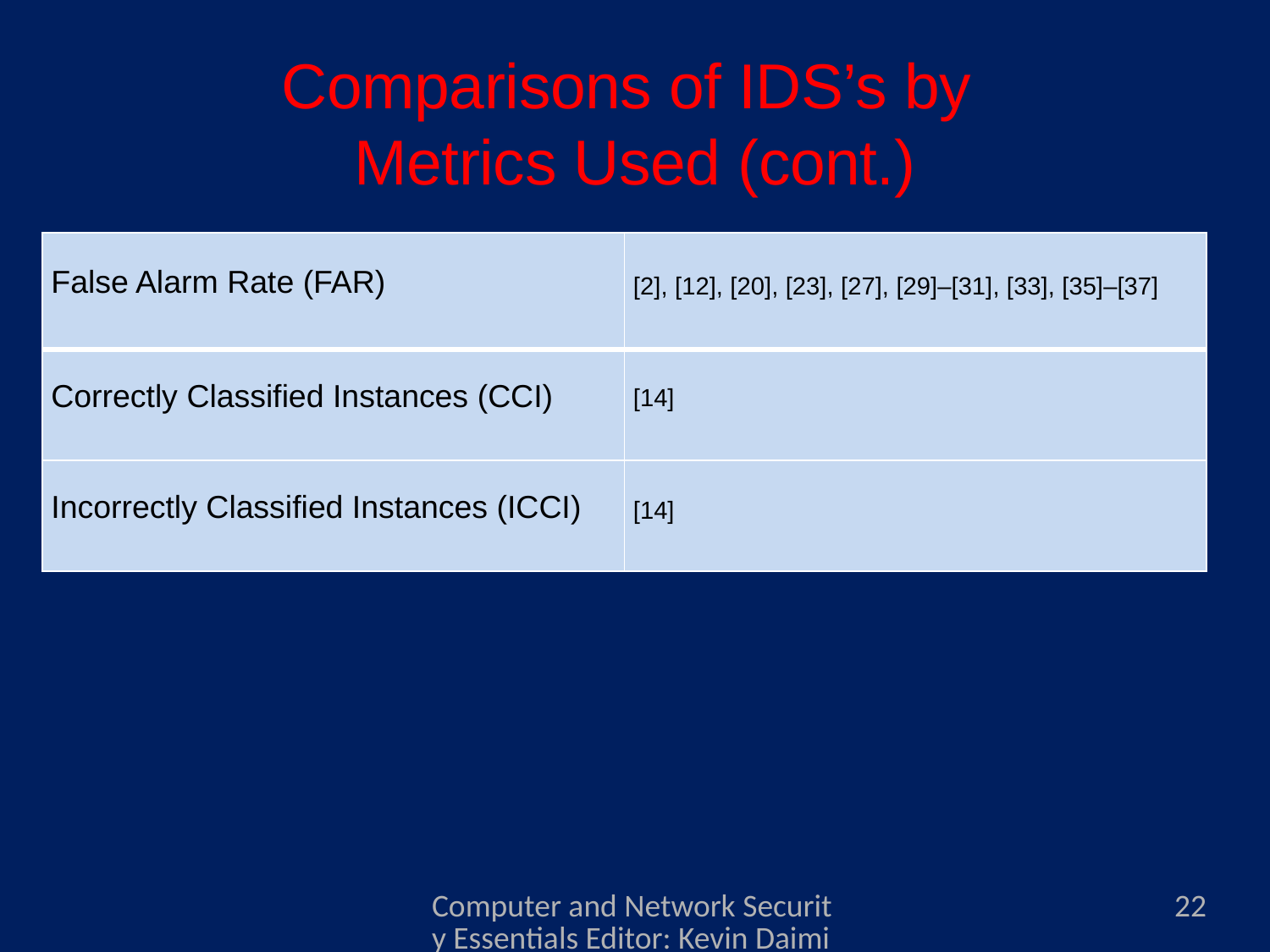

# Comparisons of IDS’s by Metrics Used (cont.)

| False Alarm Rate (FAR) | [2], [12], [20], [23], [27], [29]–[31], [33], [35]–[37] |
| --- | --- |
| Correctly Classified Instances (CCI) | [14] |
| Incorrectly Classified Instances (ICCI) | [14] |
Computer and Network Security Essentials Editor: Kevin Daimi Associate Editors: Guillermo Francia, Levent Ertaul, Luis H. Encinas, Eman El-Sheikh Published by Springer
22